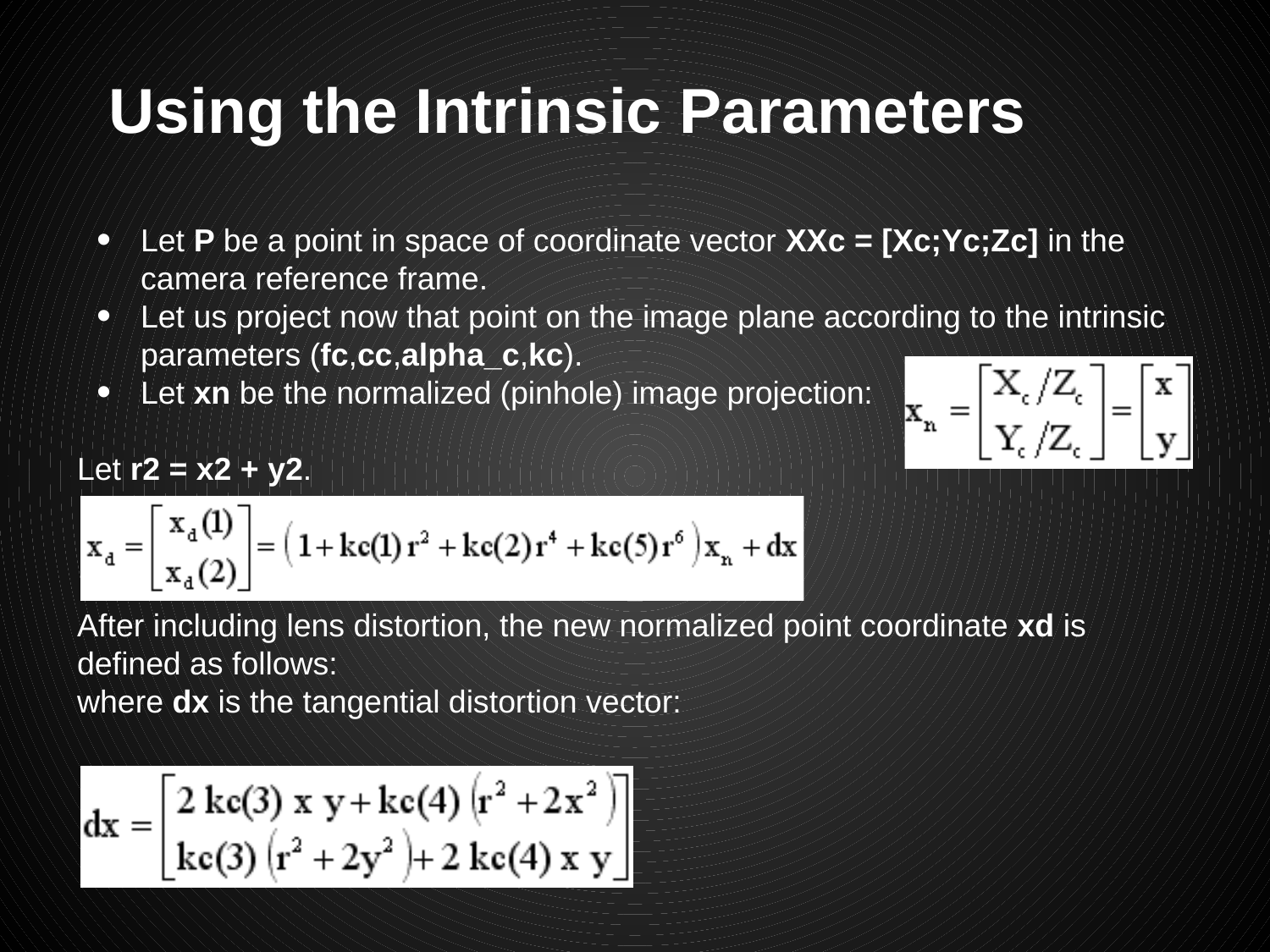

# Using the Intrinsic Parameters

Let P be a point in space of coordinate vector XXc = [Xc;Yc;Zc] in the  camera reference frame.
Let us project now that point on the image plane according to the intrinsic parameters (fc,cc,alpha_c,kc).
Let xn be the normalized (pinhole) image projection:

Let r2 = x2 + y2.

After including lens distortion, the new normalized point coordinate xd is defined as follows:
where dx is the tangential distortion vector: